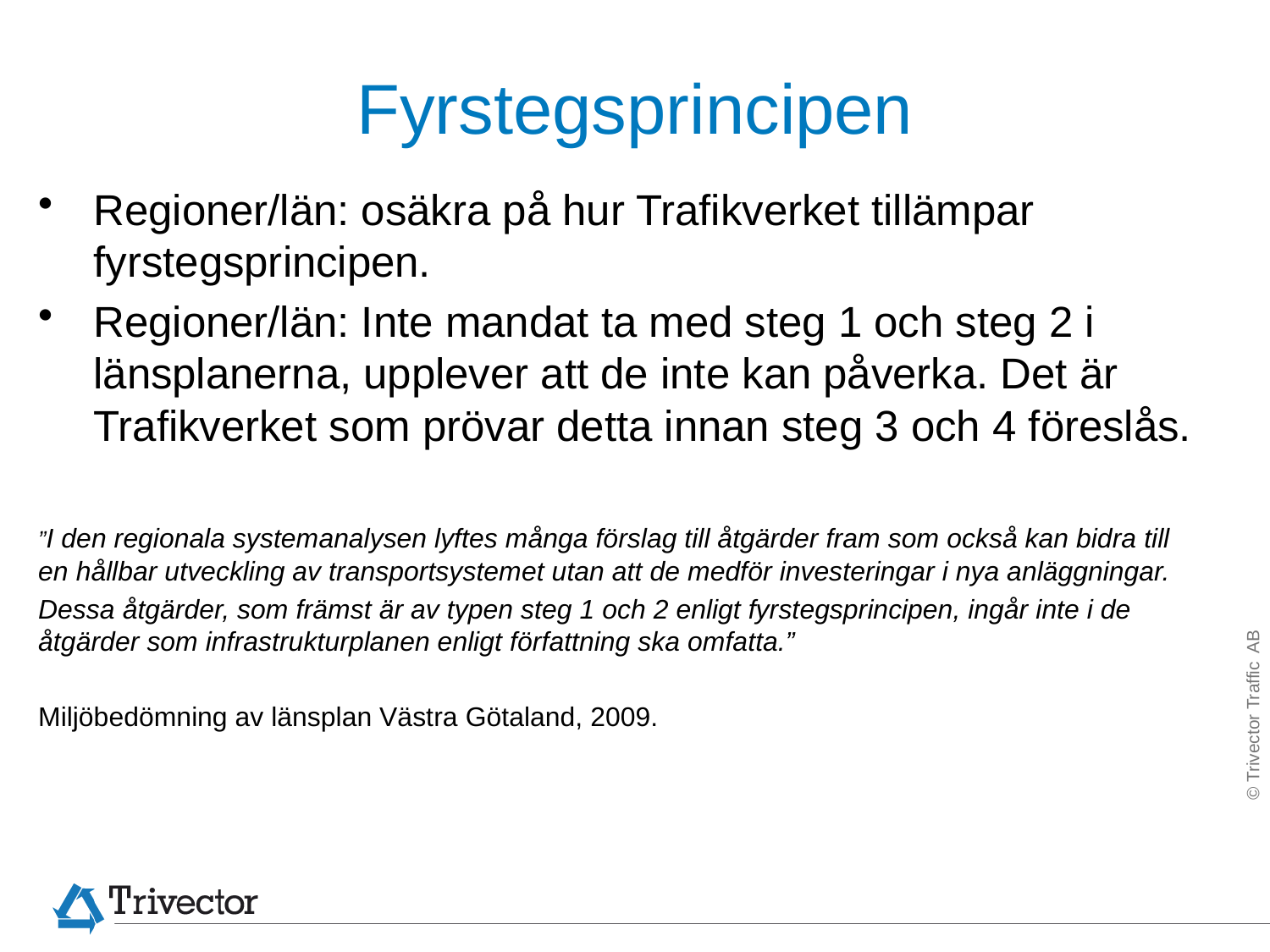

# Fyrstegsprincipen
Regioner/län: osäkra på hur Trafikverket tillämpar fyrstegsprincipen.
Regioner/län: Inte mandat ta med steg 1 och steg 2 i länsplanerna, upplever att de inte kan påverka. Det är Trafikverket som prövar detta innan steg 3 och 4 föreslås.

”I den regionala systemanalysen lyftes många förslag till åtgärder fram som också kan bidra till en hållbar utveckling av transportsystemet utan att de medför investeringar i nya anläggningar.
Dessa åtgärder, som främst är av typen steg 1 och 2 enligt fyrstegsprincipen, ingår inte i de åtgärder som infrastrukturplanen enligt författning ska omfatta.”

Miljöbedömning av länsplan Västra Götaland, 2009.